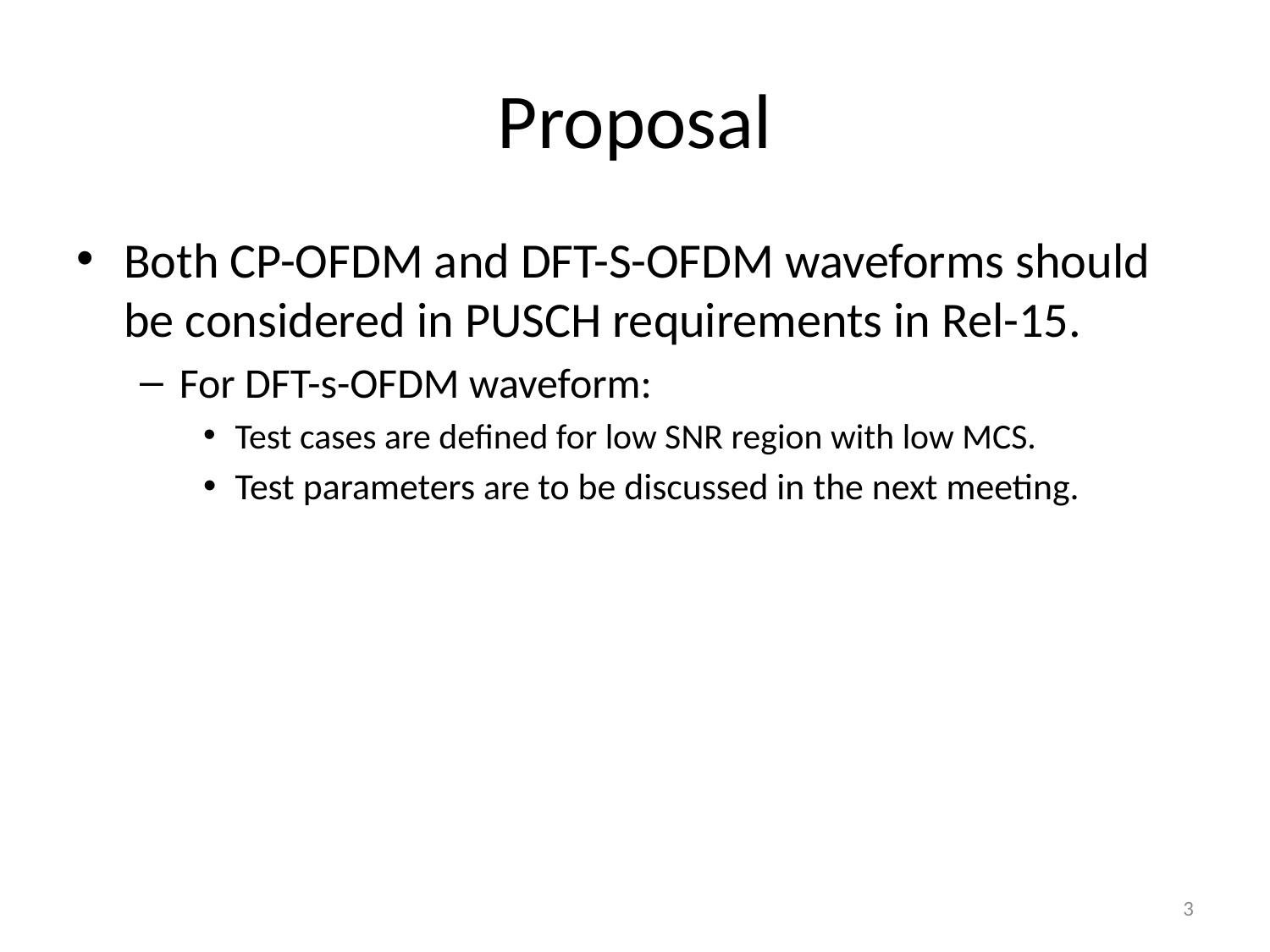

# Proposal
Both CP-OFDM and DFT-S-OFDM waveforms should be considered in PUSCH requirements in Rel-15.
For DFT-s-OFDM waveform:
Test cases are defined for low SNR region with low MCS.
Test parameters are to be discussed in the next meeting.

3